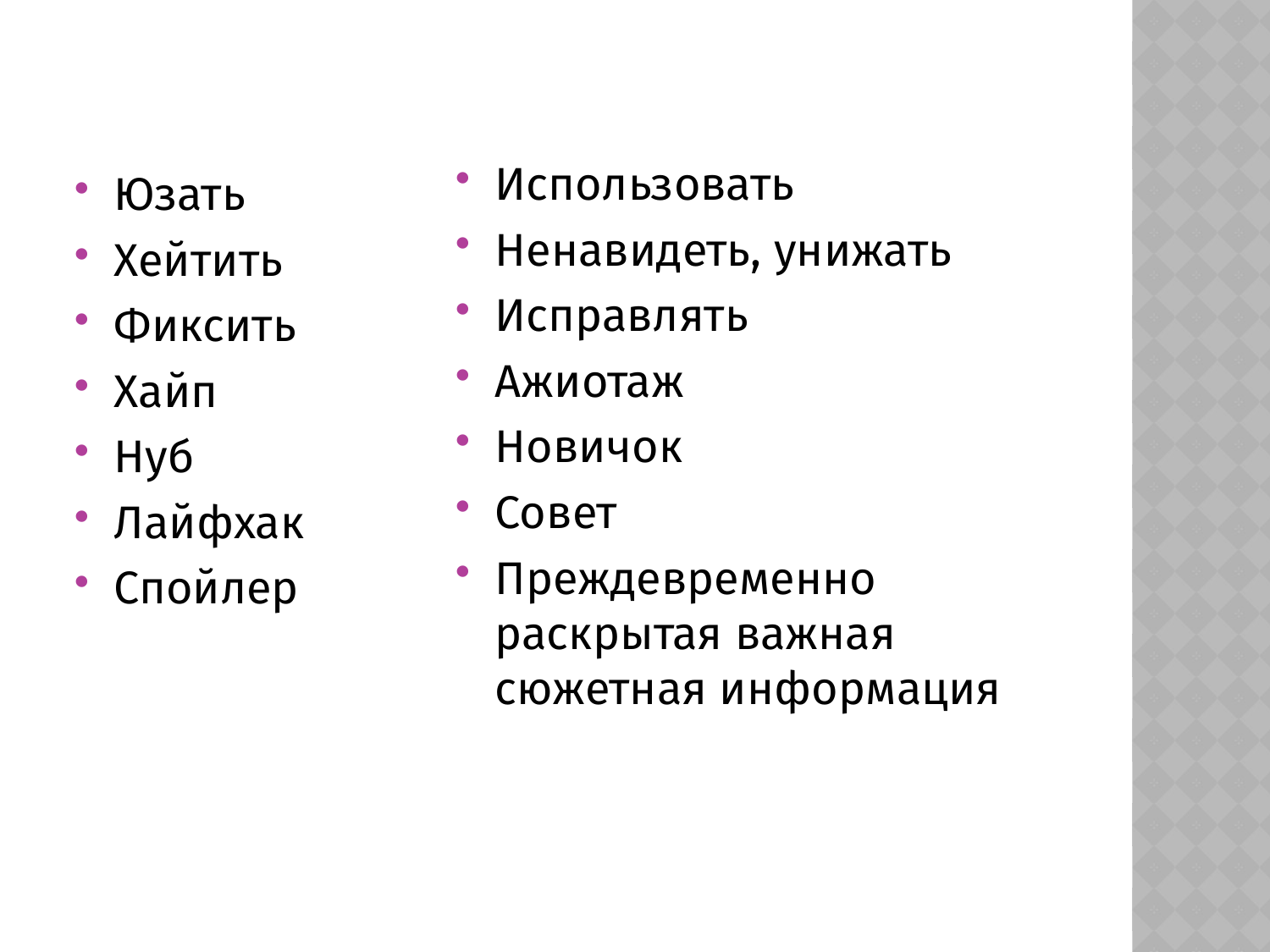

Использовать
Ненавидеть, унижать
Исправлять
Ажиотаж
Новичок
Совет
Преждевременно раскрытая важная сюжетная информация
Юзать
Хейтить
Фиксить
Хайп
Нуб
Лайфхак
Спойлер